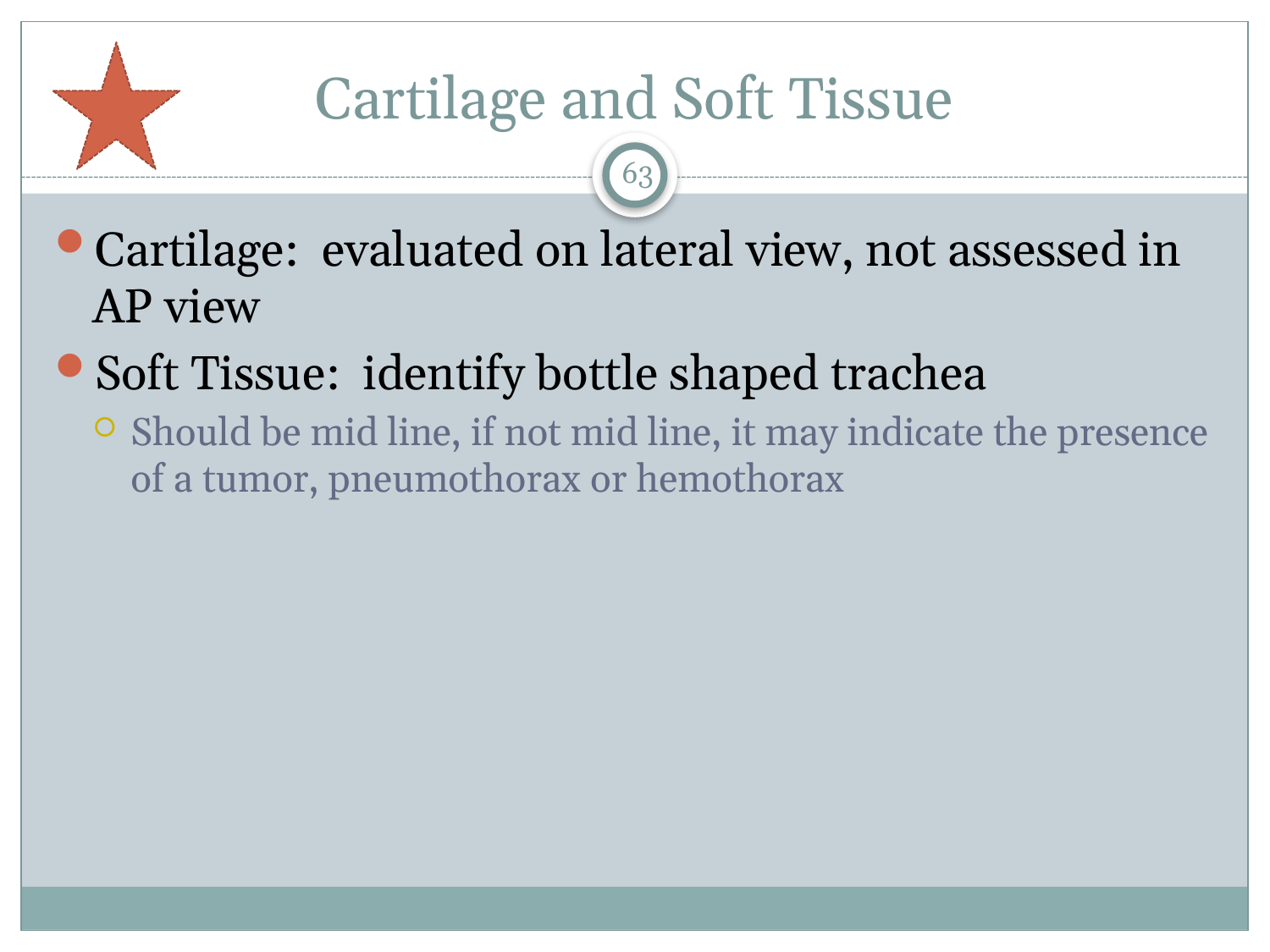

# Cartilage and Soft Tissue

63
Cartilage:  evaluated on lateral view, not assessed in AP view
Soft Tissue:  identify bottle shaped trachea
Should be mid line, if not mid line, it may indicate the presence of a tumor, pneumothorax or hemothorax